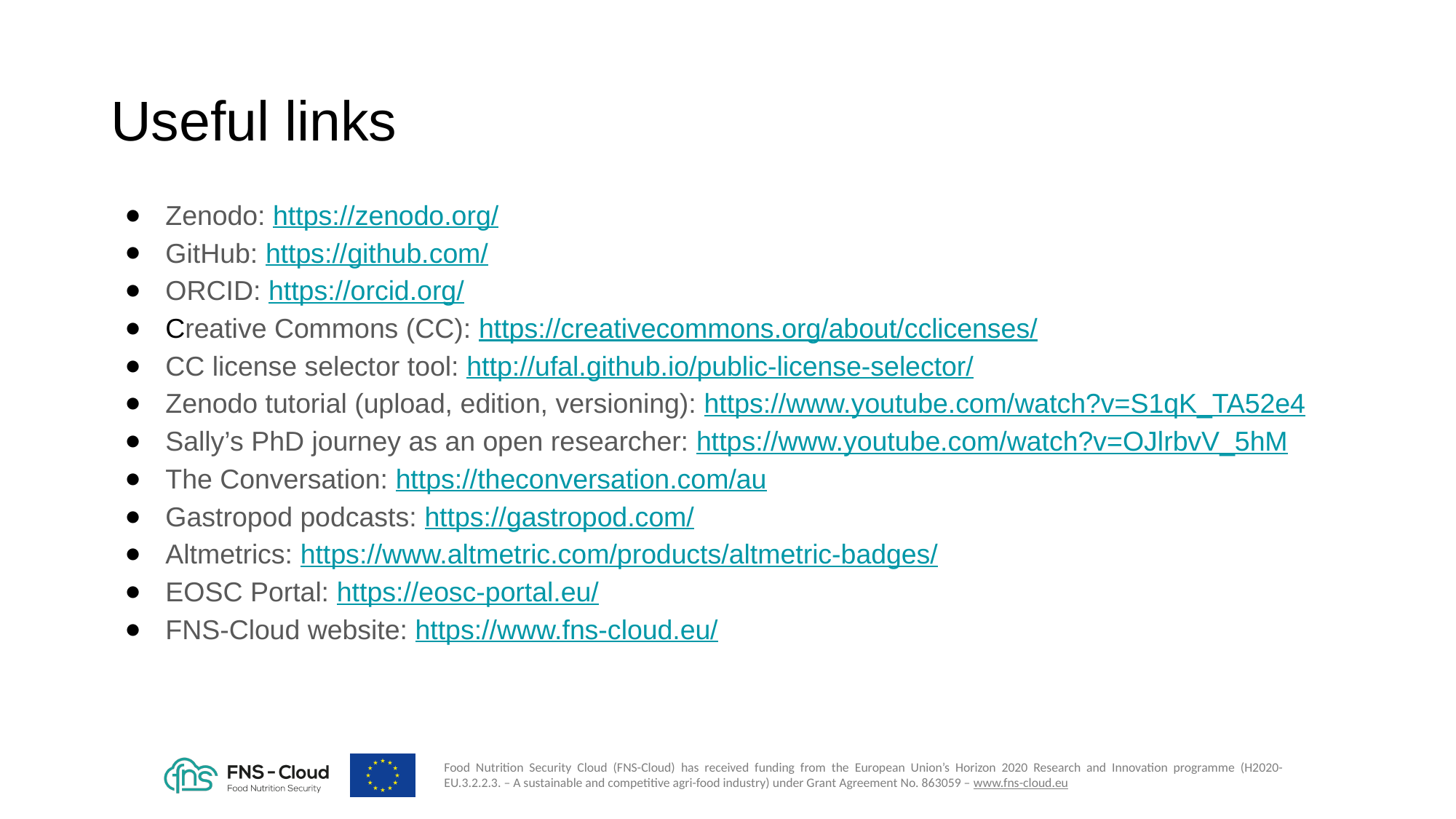

# Useful links
Zenodo: https://zenodo.org/
GitHub: https://github.com/
ORCID: https://orcid.org/
Creative Commons (CC): https://creativecommons.org/about/cclicenses/
CC license selector tool: http://ufal.github.io/public-license-selector/
Zenodo tutorial (upload, edition, versioning): https://www.youtube.com/watch?v=S1qK_TA52e4
Sally’s PhD journey as an open researcher: https://www.youtube.com/watch?v=OJlrbvV_5hM
The Conversation: https://theconversation.com/au
Gastropod podcasts: https://gastropod.com/
Altmetrics: https://www.altmetric.com/products/altmetric-badges/
EOSC Portal: https://eosc-portal.eu/
FNS-Cloud website: https://www.fns-cloud.eu/